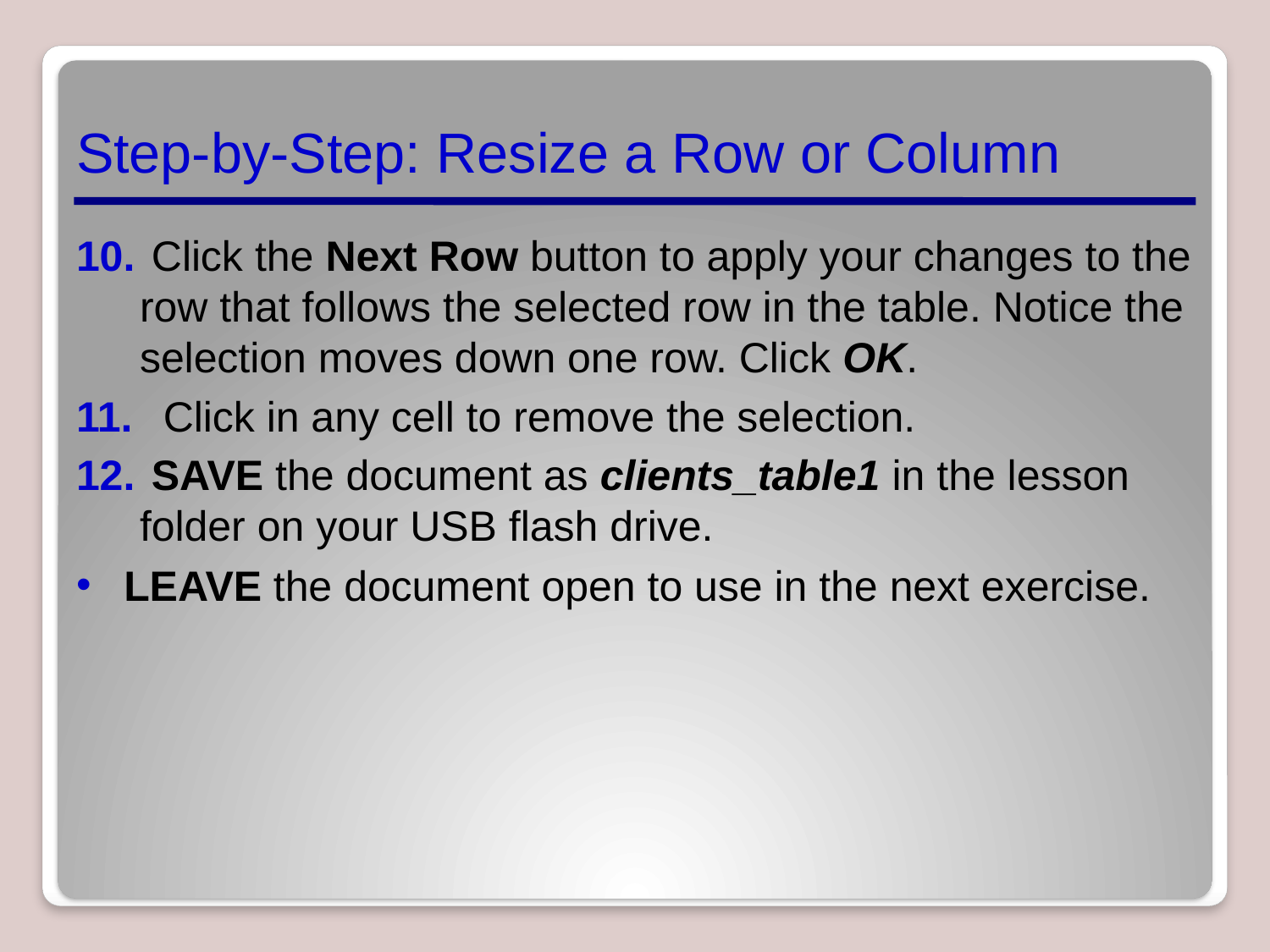

# Step-by-Step: Resize a Row or Column
 Click the Next Row button to apply your changes to the row that follows the selected row in the table. Notice the selection moves down one row. Click OK.
  Click in any cell to remove the selection.
 SAVE the document as clients_table1 in the lesson folder on your USB flash drive.
LEAVE the document open to use in the next exercise.